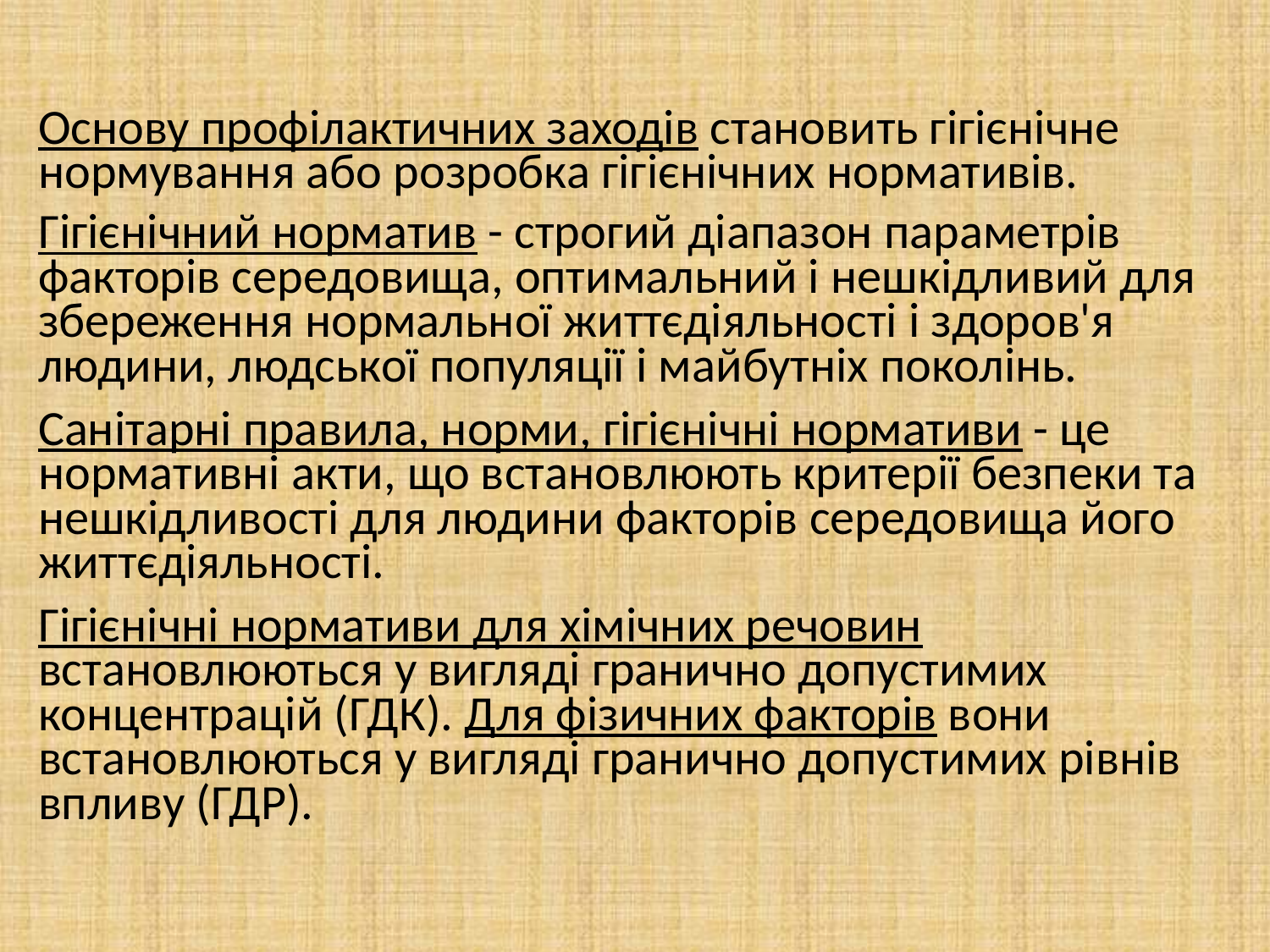

# Основу профілактичних заходів становить гігієнічне нормування або розробка гігієнічних нормативів. Гігієнічний норматив - строгий діапазон параметрів факторів середовища, оптимальний і нешкідливий для збереження нормальної життєдіяльності і здоров'я людини, людської популяції і майбутніх поколінь. Санітарні правила, норми, гігієнічні нормативи - це нормативні акти, що встановлюють критерії безпеки та нешкідливості для людини факторів середовища його життєдіяльності. Гігієнічні нормативи для хімічних речовин встановлюються у вигляді гранично допустимих концентрацій (ГДК). Для фізичних факторів вони встановлюються у вигляді гранично допустимих рівнів впливу (ГДР).